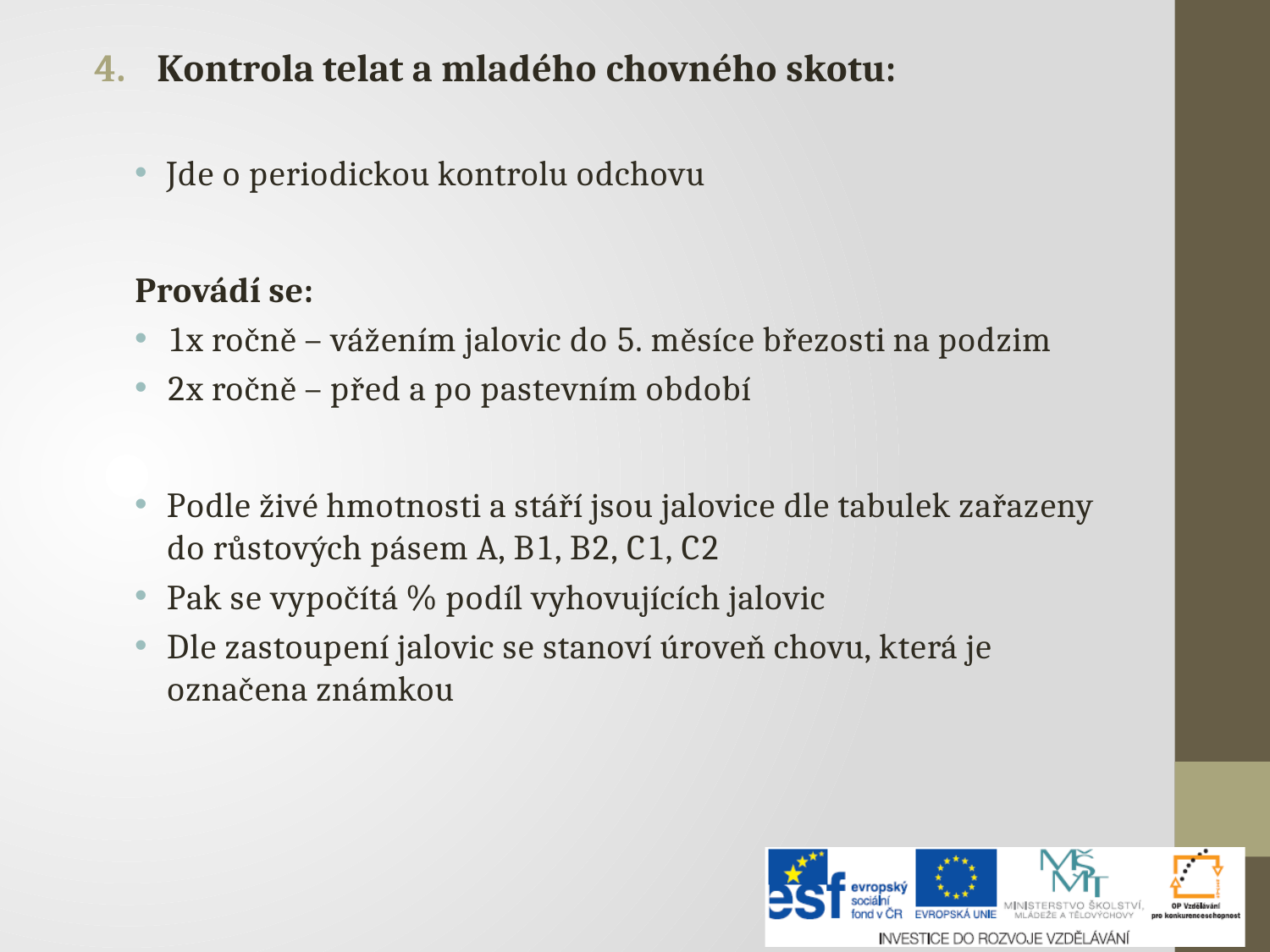

Kontrola telat a mladého chovného skotu:

Jde o periodickou kontrolu odchovu

Provádí se:
1x ročně – vážením jalovic do 5. měsíce březosti na podzim
2x ročně – před a po pastevním období

Podle živé hmotnosti a stáří jsou jalovice dle tabulek zařazeny do růstových pásem A, B1, B2, C1, C2
Pak se vypočítá % podíl vyhovujících jalovic
Dle zastoupení jalovic se stanoví úroveň chovu, která je označena známkou